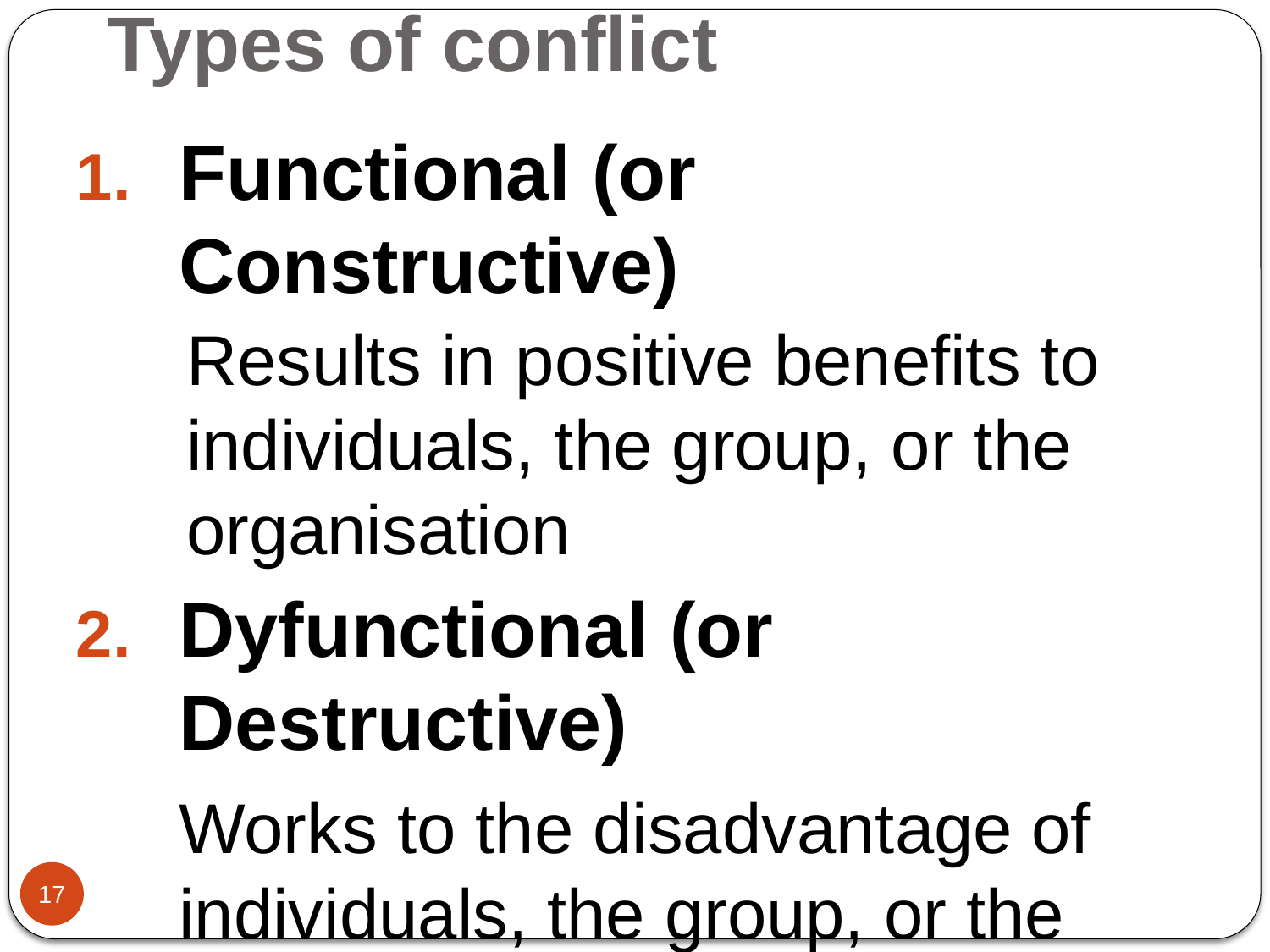

# Types of conflict
Functional (or Constructive)
	Results in positive benefits to individuals, the group, or the organisation
Dyfunctional (or Destructive)
	Works to the disadvantage of individuals, the group, or the organisation
17